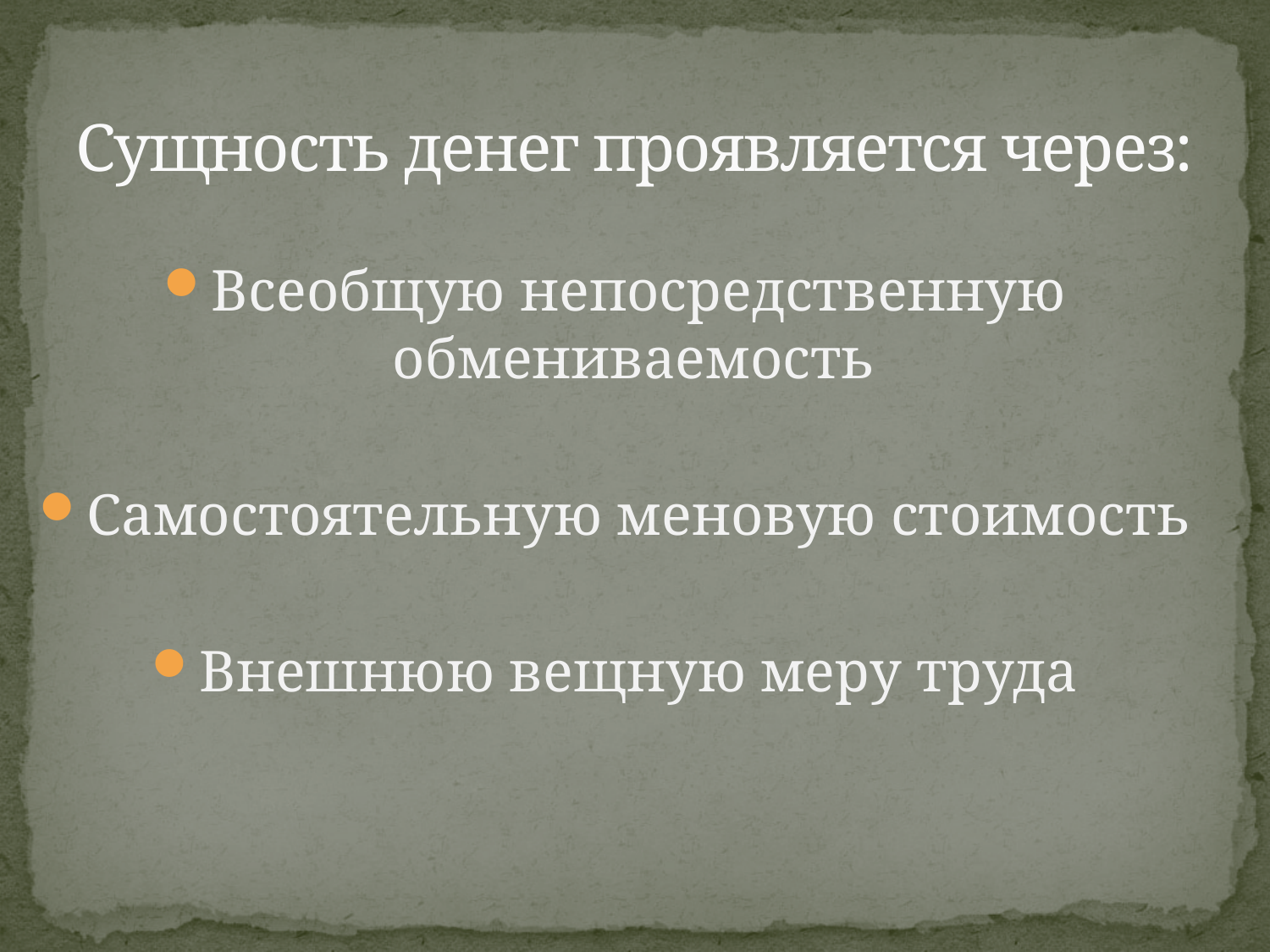

# Сущность денег проявляется через:
Всеобщую непосредственную обмениваемость

Самостоятельную меновую стоимость

Внешнюю вещную меру труда